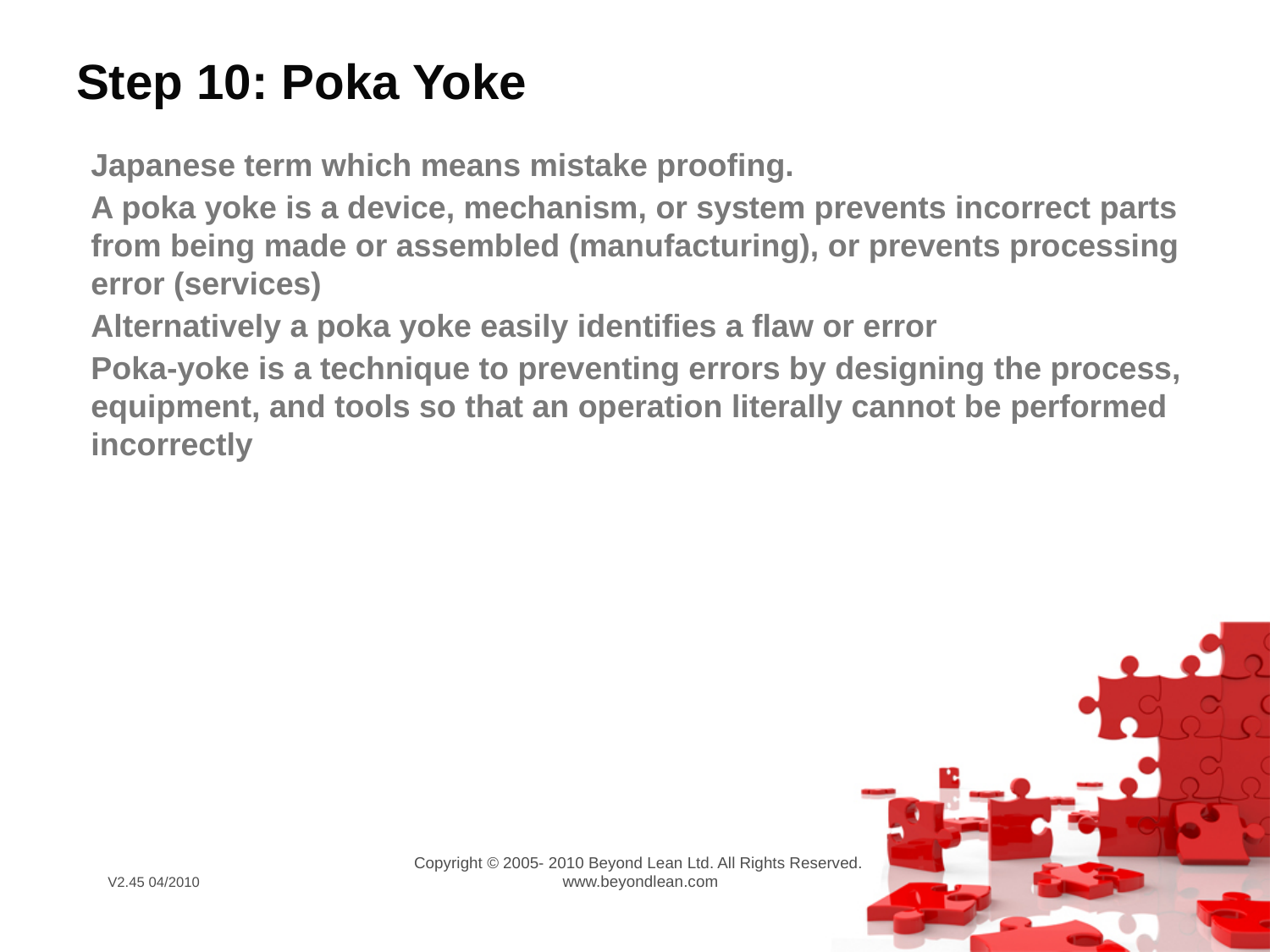

# Step 10: Poka Yoke
Japanese term which means mistake proofing.
A poka yoke is a device, mechanism, or system prevents incorrect parts from being made or assembled (manufacturing), or prevents processing error (services)
Alternatively a poka yoke easily identifies a flaw or error
Poka-yoke is a technique to preventing errors by designing the process, equipment, and tools so that an operation literally cannot be performed incorrectly